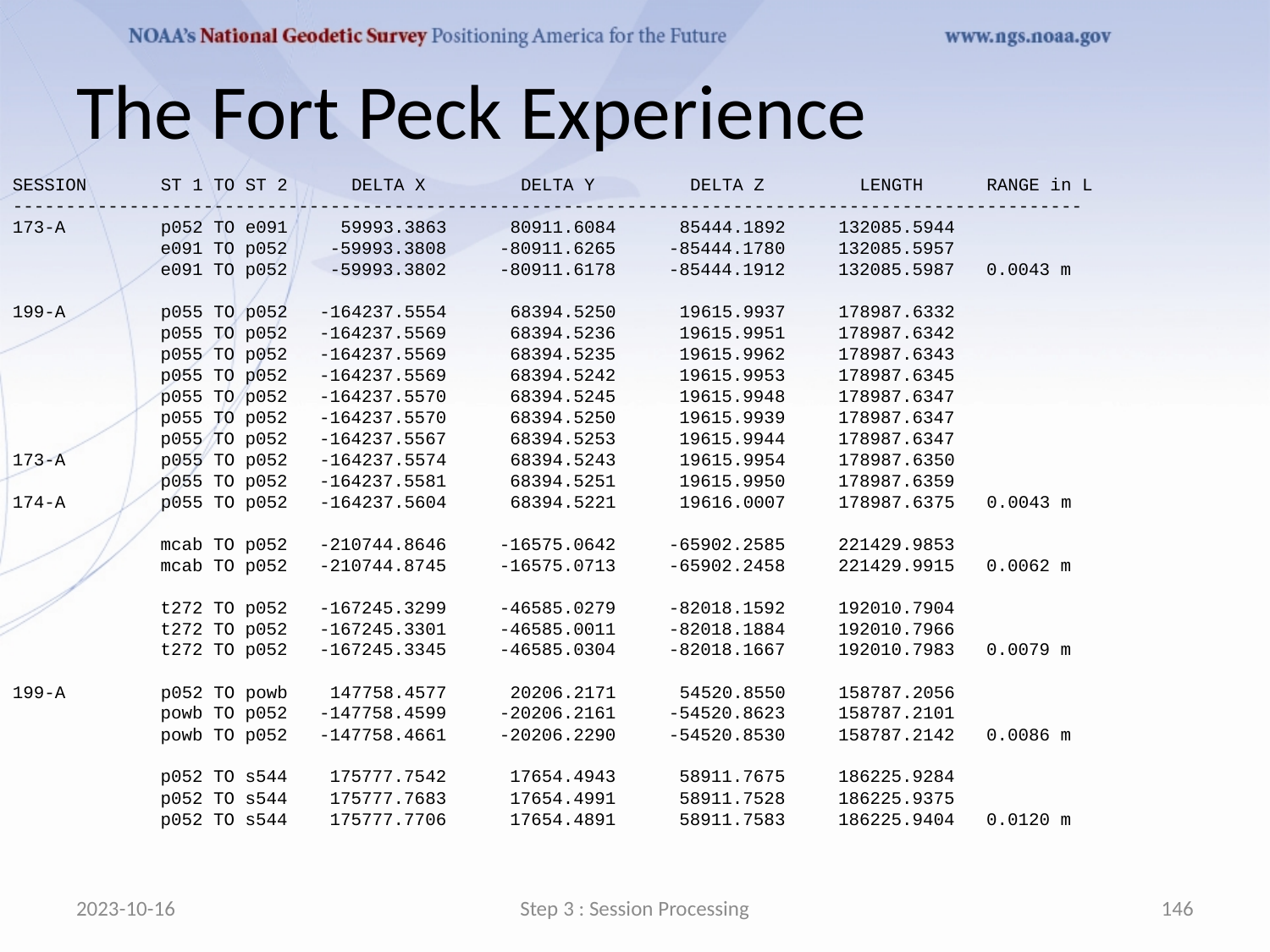

# The Fort Peck Experience
SESSION       ST 1 TO ST 2      DELTA X         DELTA Y         DELTA Z         LENGTH      RANGE in L
-----------------------------------------------------------------------------------------------------
173-A         p052 TO e091     59993.3863      80911.6084      85444.1892     132085.5944
              e091 TO p052    -59993.3808     -80911.6265     -85444.1780     132085.5957
              e091 TO p052    -59993.3802     -80911.6178     -85444.1912     132085.5987   0.0043 m

199-A         p055 TO p052   -164237.5554      68394.5250      19615.9937     178987.6332
              p055 TO p052   -164237.5569      68394.5236      19615.9951     178987.6342
              p055 TO p052   -164237.5569      68394.5235      19615.9962     178987.6343
              p055 TO p052   -164237.5569      68394.5242      19615.9953     178987.6345
              p055 TO p052   -164237.5570      68394.5245      19615.9948     178987.6347
              p055 TO p052   -164237.5570      68394.5250      19615.9939     178987.6347
              p055 TO p052   -164237.5567      68394.5253      19615.9944     178987.6347
173-A         p055 TO p052   -164237.5574      68394.5243      19615.9954     178987.6350
              p055 TO p052   -164237.5581      68394.5251      19615.9950     178987.6359
174-A         p055 TO p052   -164237.5604      68394.5221      19616.0007     178987.6375   0.0043 m

              mcab TO p052   -210744.8646     -16575.0642     -65902.2585     221429.9853
              mcab TO p052   -210744.8745     -16575.0713     -65902.2458     221429.9915   0.0062 m

              t272 TO p052   -167245.3299     -46585.0279     -82018.1592     192010.7904
              t272 TO p052   -167245.3301     -46585.0011     -82018.1884     192010.7966
              t272 TO p052   -167245.3345     -46585.0304     -82018.1667     192010.7983   0.0079 m

199-A         p052 TO powb    147758.4577      20206.2171      54520.8550     158787.2056
              powb TO p052   -147758.4599     -20206.2161     -54520.8623     158787.2101
              powb TO p052   -147758.4661     -20206.2290     -54520.8530     158787.2142   0.0086 m

              p052 TO s544    175777.7542      17654.4943      58911.7675     186225.9284
              p052 TO s544    175777.7683      17654.4991      58911.7528     186225.9375
              p052 TO s544    175777.7706      17654.4891      58911.7583     186225.9404   0.0120 m

2023-10-16
Step 3 : Session Processing
146